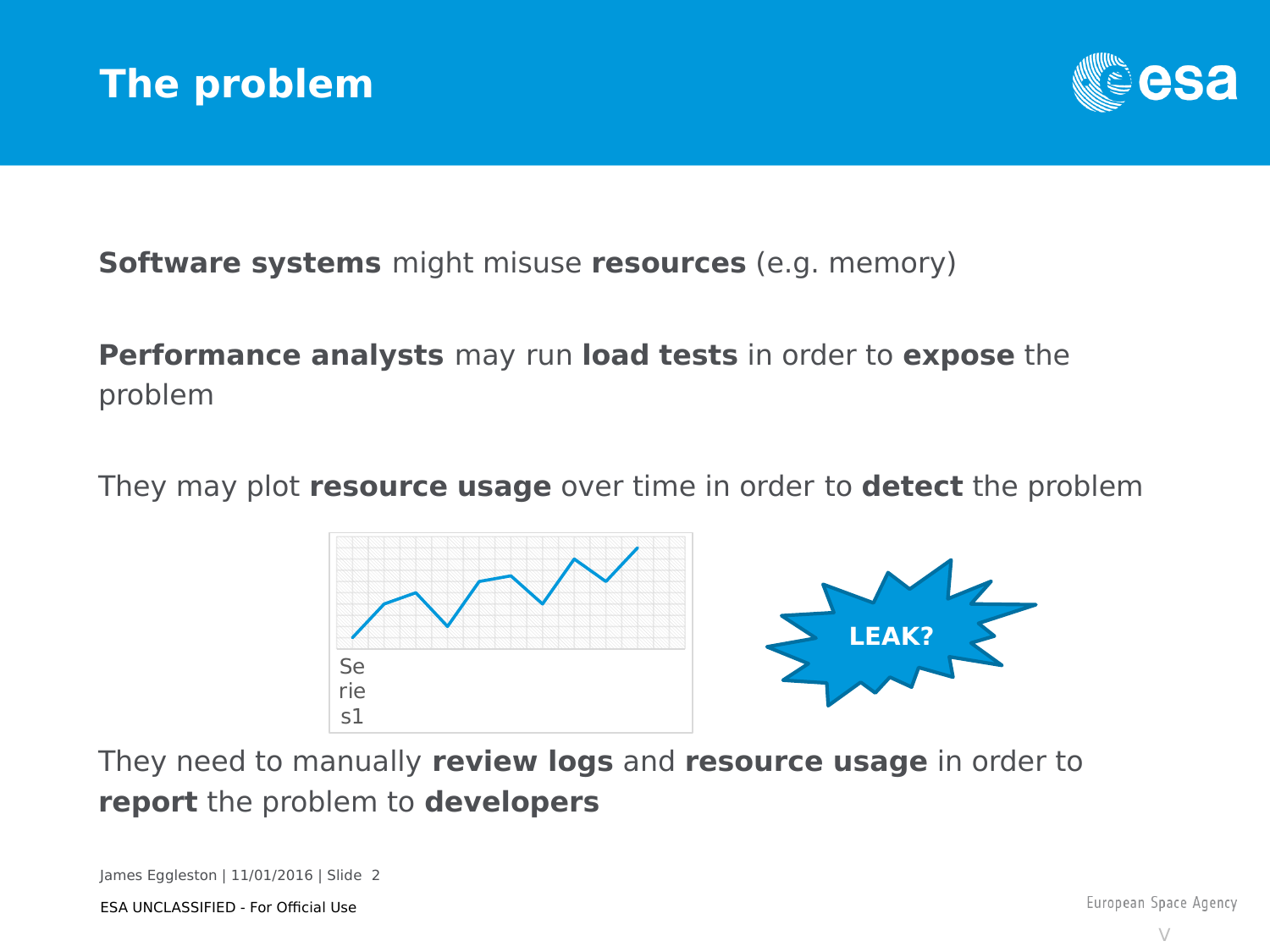

# The problem
Software systems might misuse resources (e.g. memory)

Performance analysts may run load tests in order to expose the problem

They may plot resource usage over time in order to detect the problem

They need to manually review logs and resource usage in order to report the problem to developers

### Chart

| Category | Series 1 |
|---|---|
|  | 1.0 |
|  | 4.0 |
|  | 5.0 |
|  | 2.0 |
|  | 6.0 |
|  | 6.5 |
|  | 4.0 |
|  | 8.0 |
|  | 6.0 |
|  | 9.0 |
|  | None |
LEAK?
V